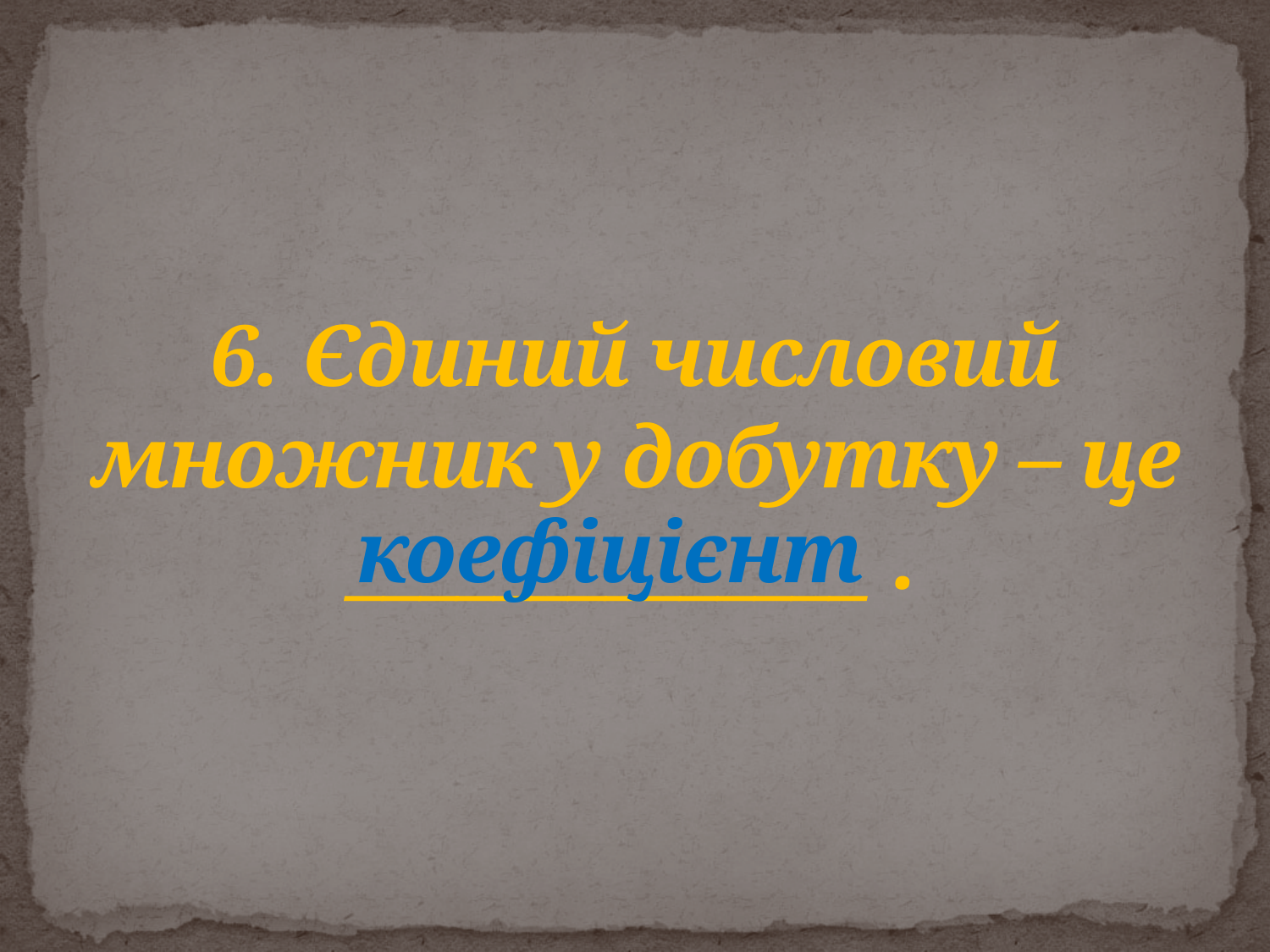

# 6. Єдиний числовий множник у добутку – це ______________ .
коефіцієнт